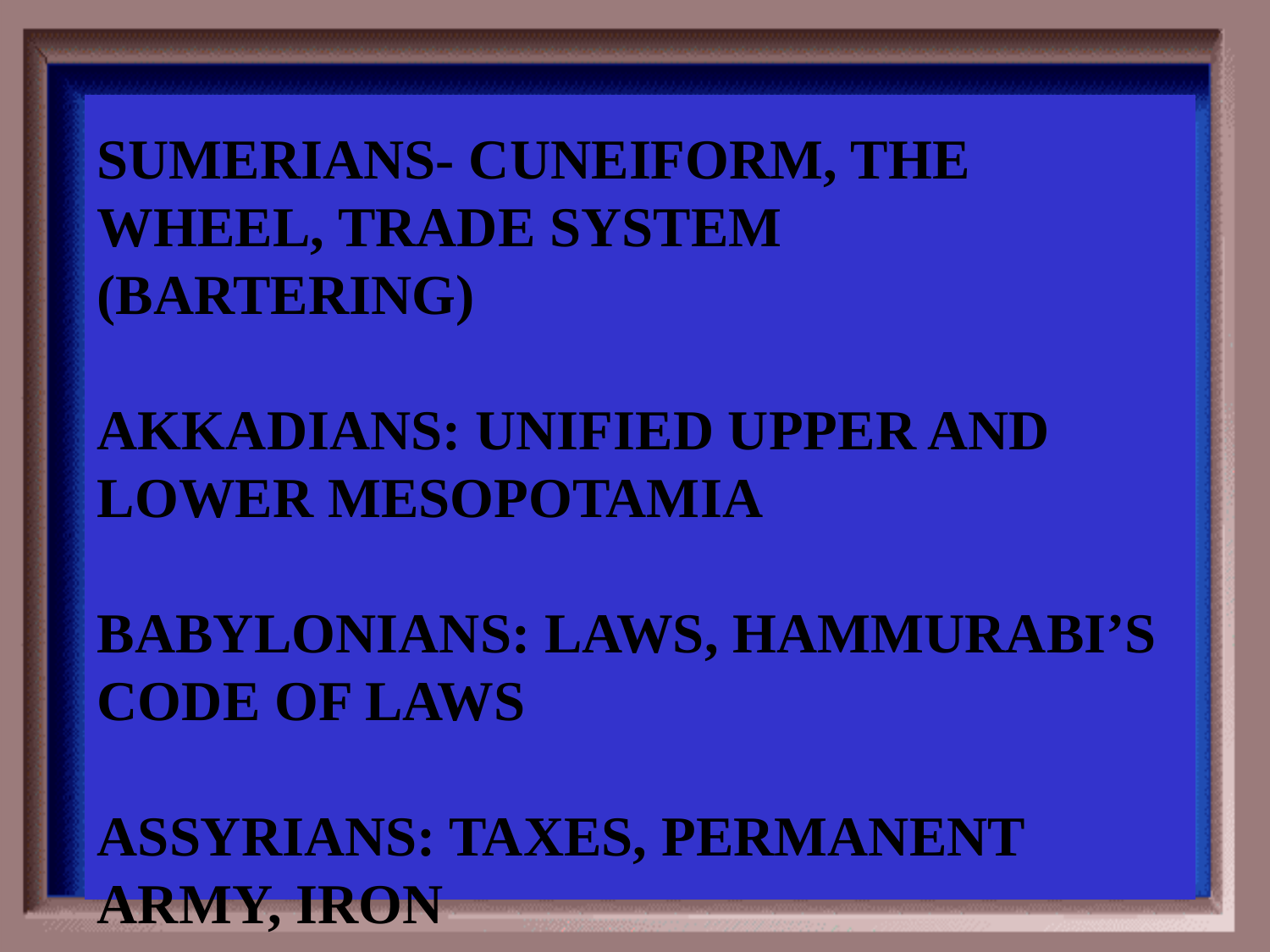

Category #1 $500 Question

Sumerians- Cuneiform, the wheel, trade system (bartering)

Akkadians: unified upper and lower Mesopotamia

Babylonians: Laws, hammurabi’s code of laws

Assyrians: Taxes, permanent army, iron